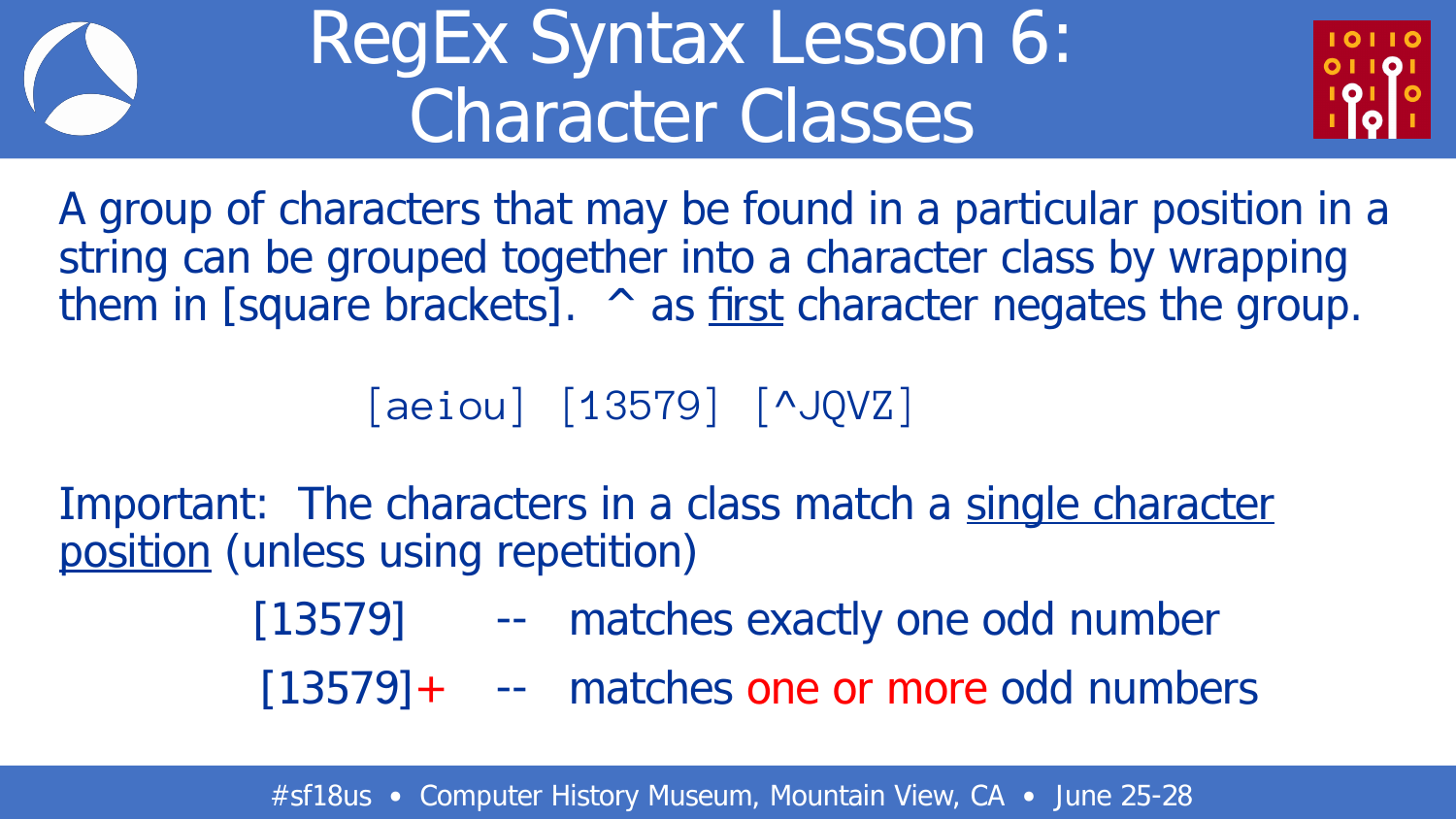

# RegEx Syntax Lesson 6: Character Classes
A group of characters that may be found in a particular position in a string can be grouped together into a character class by wrapping them in [square brackets].  ^ as first character negates the group.

                      [aeiou] [13579] [^JQVZ]

Important:  The characters in a class match a single character position (unless using repetition)
              [13579]  	--   matches exactly one odd number
	    [13579]+ 	--   matches one or more odd numbers